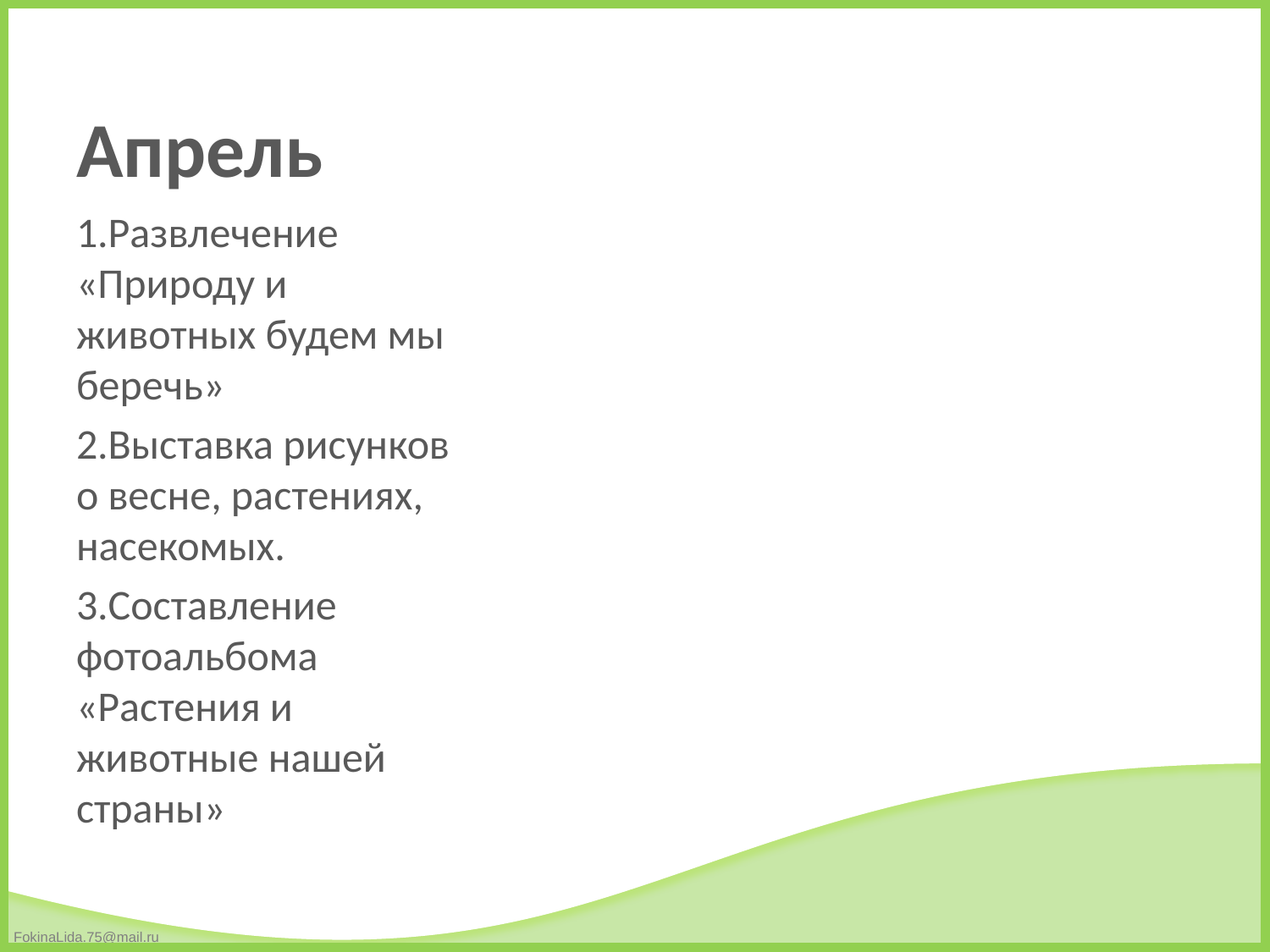

# Апрель

1.Развлечение «Природу и животных будем мы беречь»
2.Выставка рисунков о весне, растениях, насекомых.
3.Составление фотоальбома «Растения и животные нашей страны»